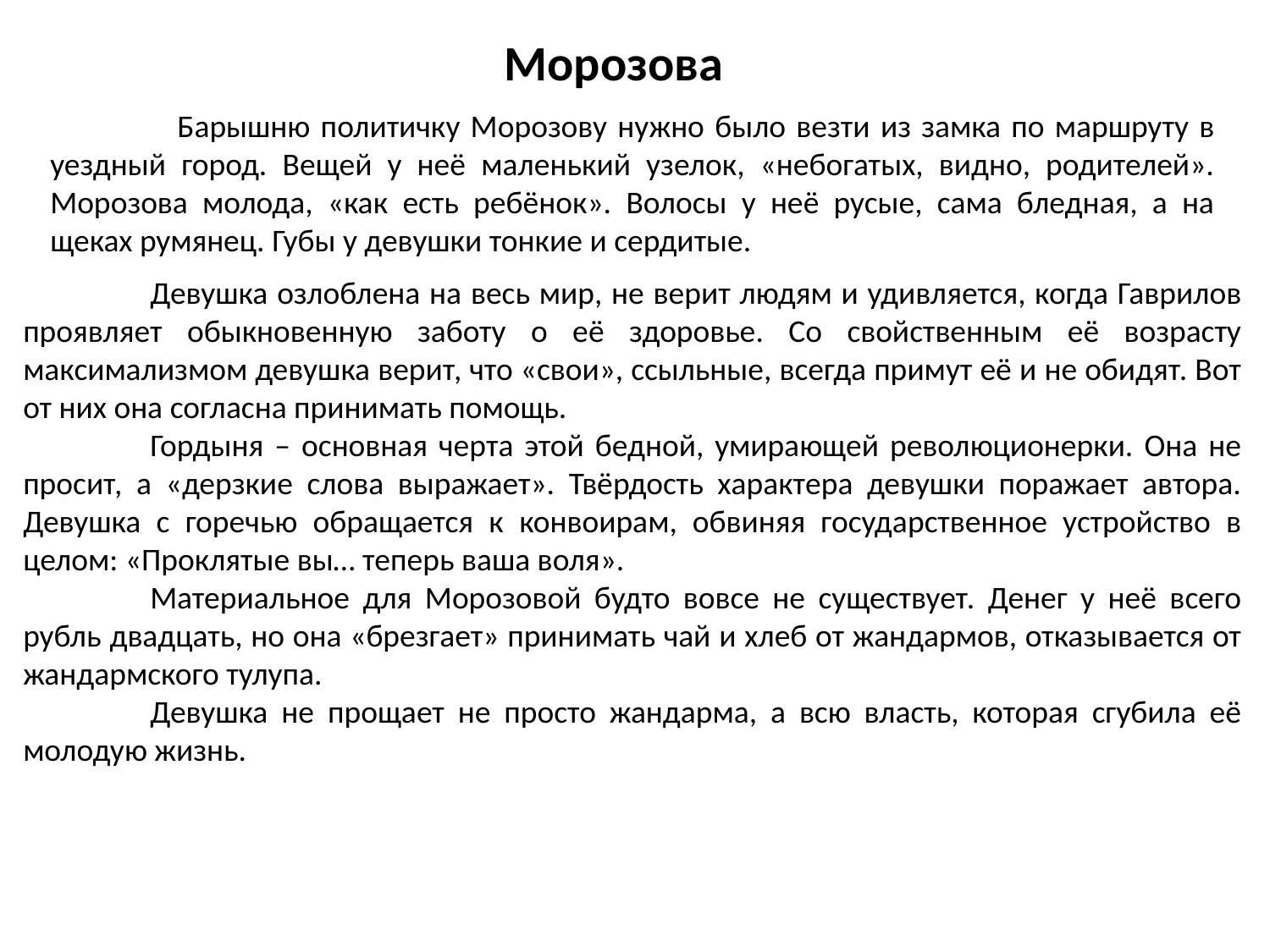

Морозова
	Барышню политичку Морозову нужно было везти из замка по маршруту в уездный город. Вещей у неё маленький узелок, «небогатых, видно, родителей». Морозова молода, «как есть ребёнок». Волосы у неё русые, сама бледная, а на щеках румянец. Губы у девушки тонкие и сердитые.
	Девушка озлоблена на весь мир, не верит людям и удивляется, когда Гаврилов проявляет обыкновенную заботу о её здоровье. Со свойственным её возрасту максимализмом девушка верит, что «свои», ссыльные, всегда примут её и не обидят. Вот от них она согласна принимать помощь.
	Гордыня – основная черта этой бедной, умирающей революционерки. Она не просит, а «дерзкие слова выражает». Твёрдость характера девушки поражает автора. Девушка с горечью обращается к конвоирам, обвиняя государственное устройство в целом: «Проклятые вы… теперь ваша воля».
	Материальное для Морозовой будто вовсе не существует. Денег у неё всего рубль двадцать, но она «брезгает» принимать чай и хлеб от жандармов, отказывается от жандармского тулупа.
	Девушка не прощает не просто жандарма, а всю власть, которая сгубила её молодую жизнь.